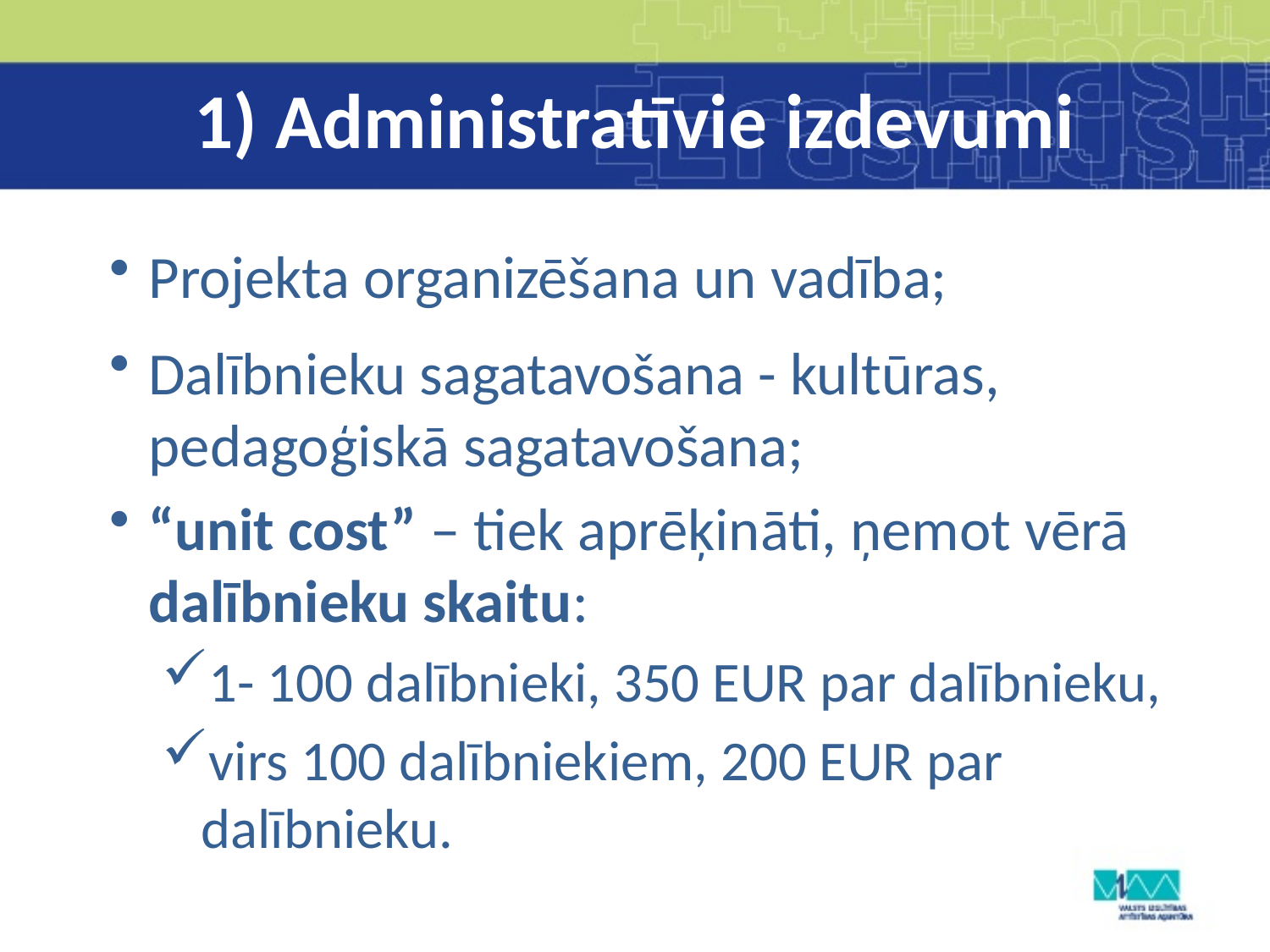

# 1) Administratīvie izdevumi
Projekta organizēšana un vadība;
Dalībnieku sagatavošana - kultūras, pedagoģiskā sagatavošana;
“unit cost” – tiek aprēķināti, ņemot vērā dalībnieku skaitu:
1- 100 dalībnieki, 350 EUR par dalībnieku,
virs 100 dalībniekiem, 200 EUR par dalībnieku.